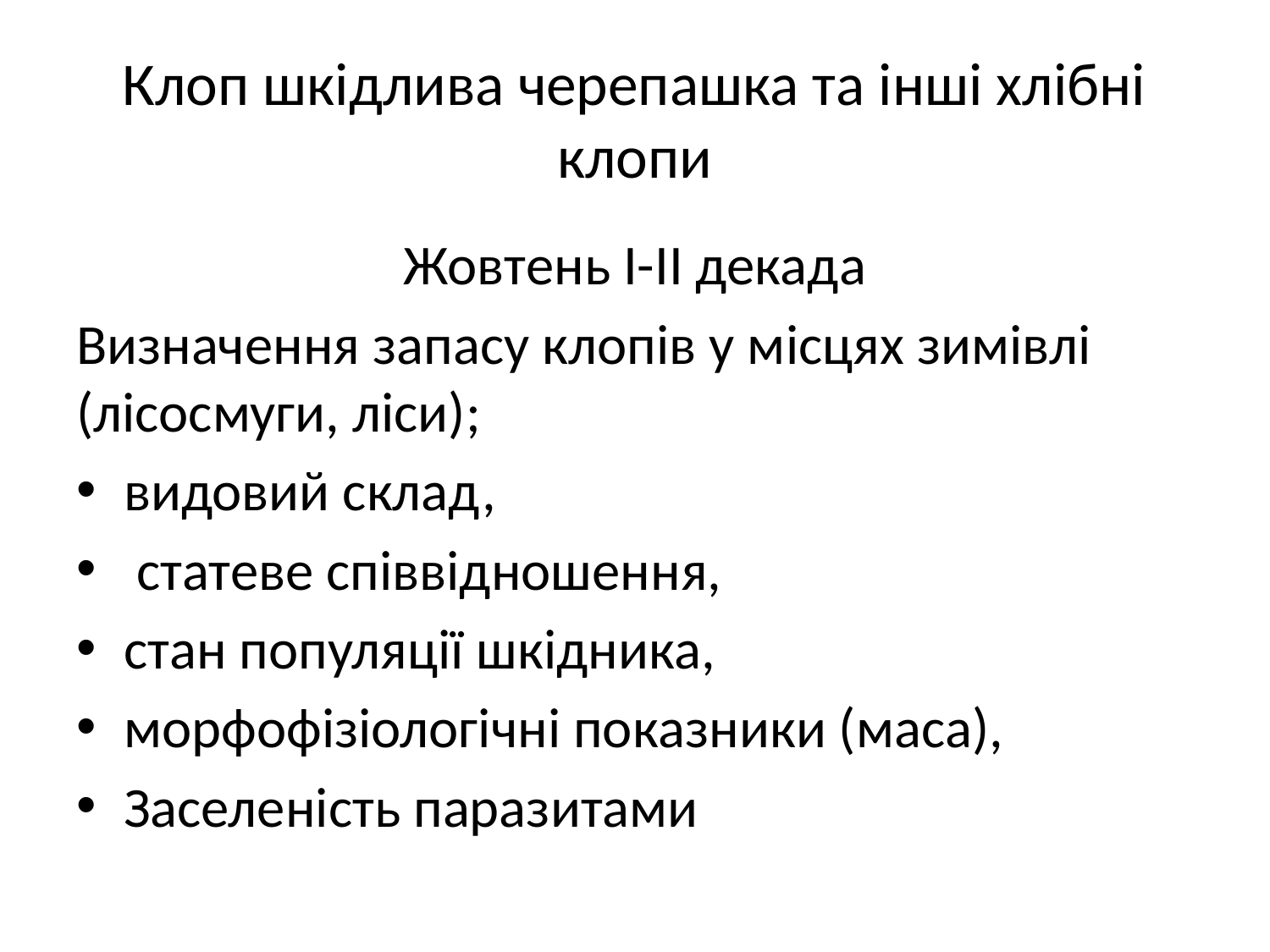

# Клоп шкідлива черепашка та інші хлібні клопи
Жовтень І-ІІ декада
Визначення запасу клопів у місцях зимівлі (лісосмуги, ліси);
видовий склад,
 статеве співвідношення,
стан популяції шкідника,
морфофізіологічні показники (маса),
Заселеність паразитами